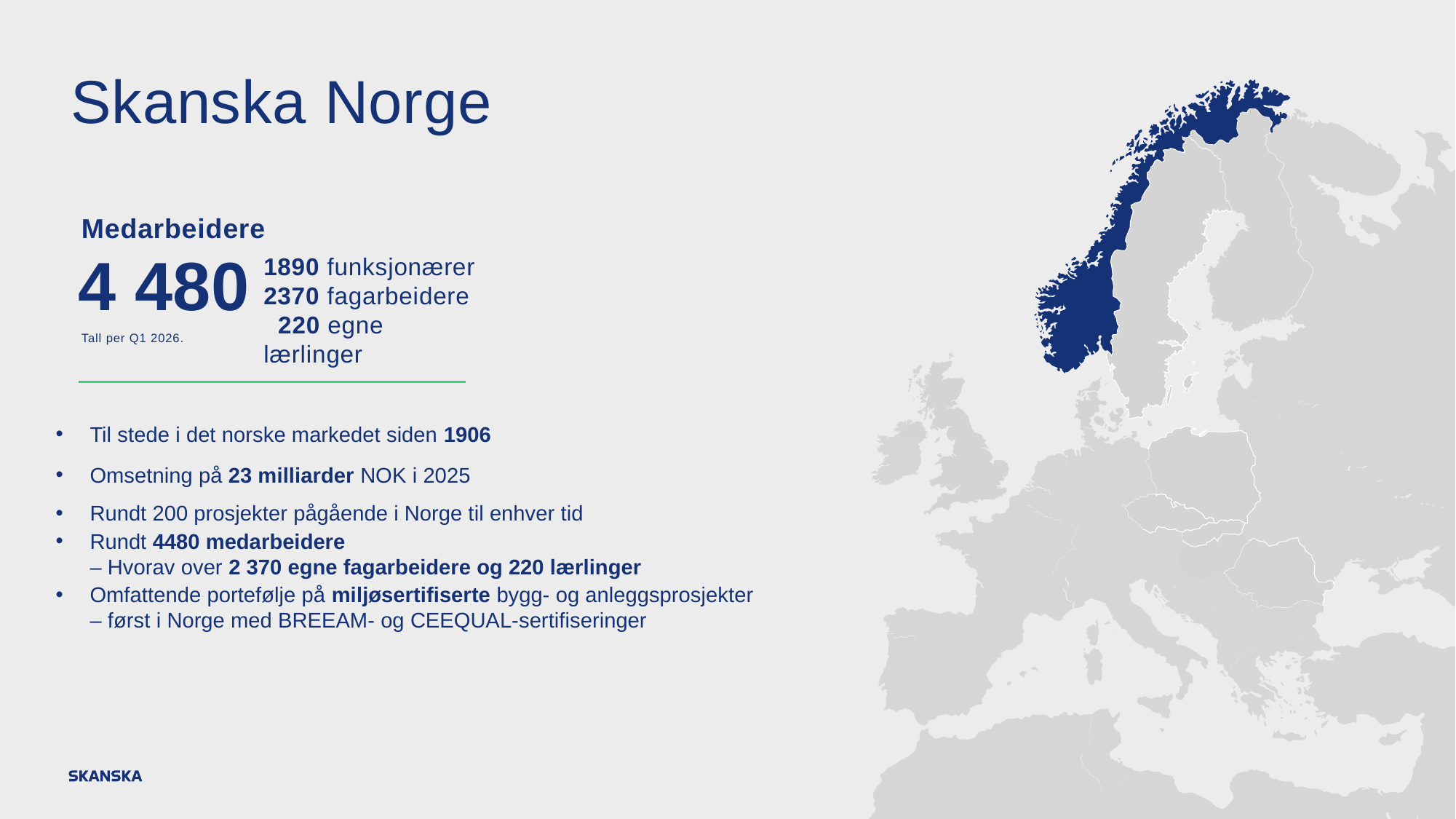

# Skanska Norge
Medarbeidere
4 480
1890 funksjonærer
2370 fagarbeidere
  220 egne lærlinger
Tall per Q1 2026.
Til stede i det norske markedet siden 1906

Omsetning på 23 milliarder NOK i 2025
Rundt 200 prosjekter pågående i Norge til enhver tid

Rundt 4480 medarbeidere 
– Hvorav over 2 370 egne fagarbeidere og 220 lærlinger

Omfattende portefølje på miljøsertifiserte bygg- og anleggsprosjekter – først i Norge med BREEAM- og CEEQUAL-sertifiseringer